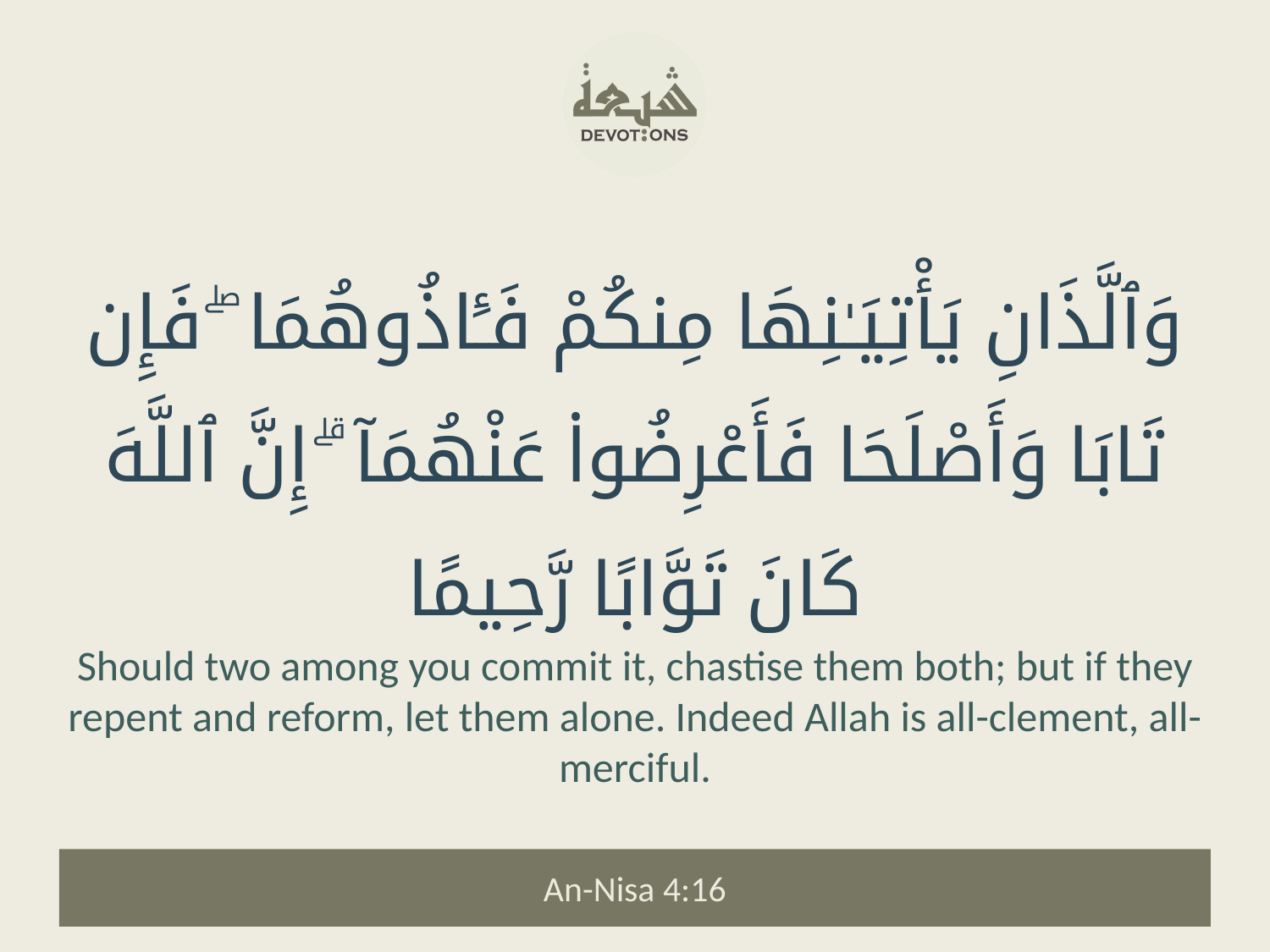

وَٱلَّذَانِ يَأْتِيَـٰنِهَا مِنكُمْ فَـَٔاذُوهُمَا ۖ فَإِن تَابَا وَأَصْلَحَا فَأَعْرِضُوا۟ عَنْهُمَآ ۗ إِنَّ ٱللَّهَ كَانَ تَوَّابًا رَّحِيمًا
Should two among you commit it, chastise them both; but if they repent and reform, let them alone. Indeed Allah is all-clement, all-merciful.
An-Nisa 4:16